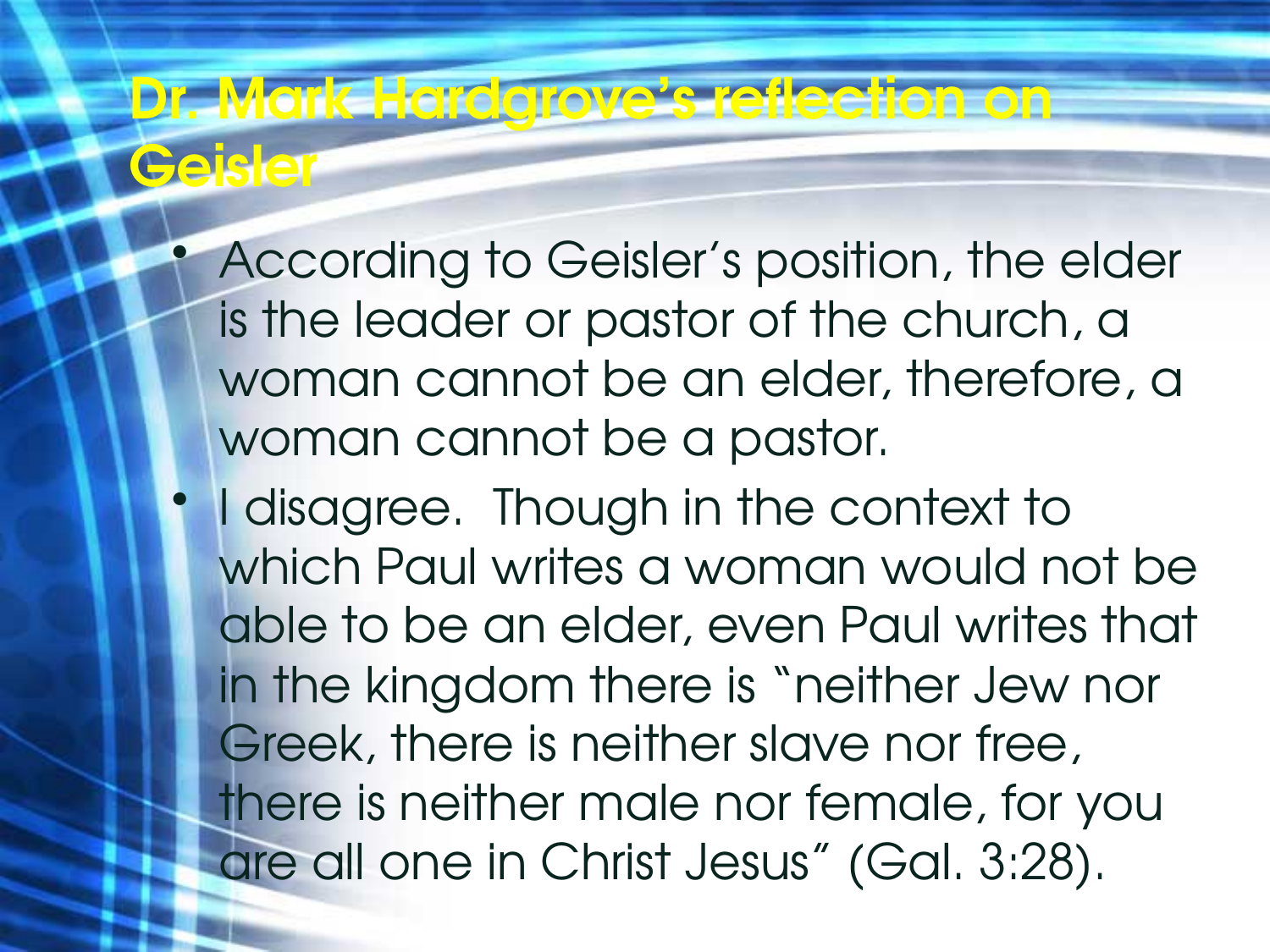

# Dr. Mark Hardgrove’s reflection on Geisler
According to Geisler’s position, the elder is the leader or pastor of the church, a woman cannot be an elder, therefore, a woman cannot be a pastor.
I disagree.  Though in the context to which Paul writes a woman would not be able to be an elder, even Paul writes that in the kingdom there is “neither Jew nor Greek, there is neither slave nor free, there is neither male nor female, for you are all one in Christ Jesus” (Gal. 3:28).